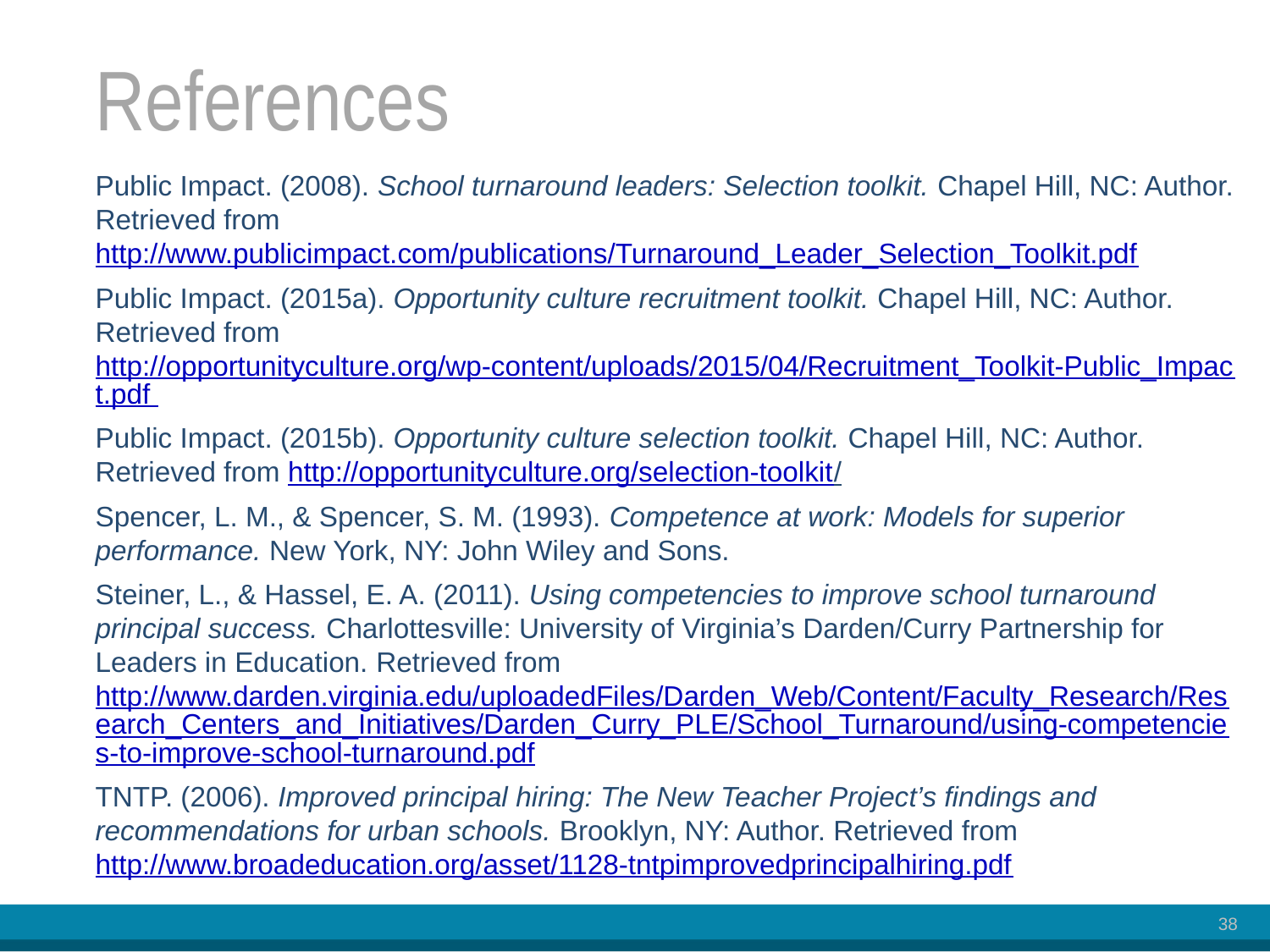

# References
Public Impact. (2008). School turnaround leaders: Selection toolkit. Chapel Hill, NC: Author. Retrieved from http://www.publicimpact.com/publications/Turnaround_Leader_Selection_Toolkit.pdf
Public Impact. (2015a). Opportunity culture recruitment toolkit. Chapel Hill, NC: Author. Retrieved from http://opportunityculture.org/wp-content/uploads/2015/04/Recruitment_Toolkit-Public_Impact.pdf
Public Impact. (2015b). Opportunity culture selection toolkit. Chapel Hill, NC: Author. Retrieved from http://opportunityculture.org/selection-toolkit/
Spencer, L. M., & Spencer, S. M. (1993). Competence at work: Models for superior performance. New York, NY: John Wiley and Sons.
Steiner, L., & Hassel, E. A. (2011). Using competencies to improve school turnaround principal success. Charlottesville: University of Virginia’s Darden/Curry Partnership for Leaders in Education. Retrieved from http://www.darden.virginia.edu/uploadedFiles/Darden_Web/Content/Faculty_Research/Research_Centers_and_Initiatives/Darden_Curry_PLE/School_Turnaround/using-competencies-to-improve-school-turnaround.pdf
TNTP. (2006). Improved principal hiring: The New Teacher Project’s findings and recommendations for urban schools. Brooklyn, NY: Author. Retrieved from http://www.broadeducation.org/asset/1128-tntpimprovedprincipalhiring.pdf

38